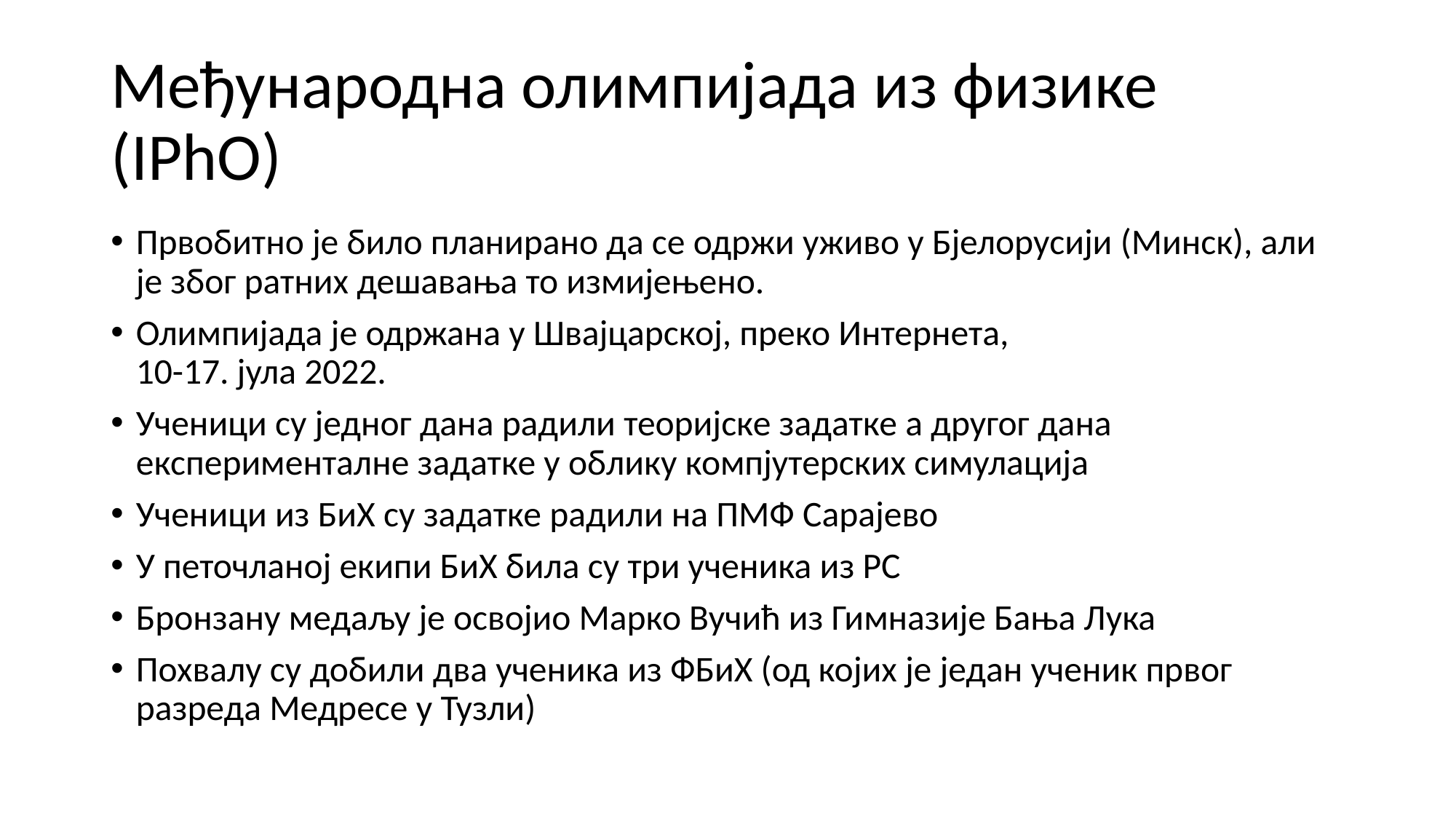

# Међународна олимпијада из физике (IPhO)
Првобитно је било планирано да се одржи уживо у Бјелорусији (Минск), али је због ратних дешавања то измијењено.
Олимпијада је одржана у Швајцарској, преко Интернета,
10-17. јула 2022.
Ученици су једног дана радили теоријске задатке а другог дана експерименталне задатке у облику компјутерских симулација
Ученици из БиХ су задатке радили на ПМФ Сарајево
У петочланој екипи БиХ била су три ученика из РС
Бронзану медаљу је освојио Марко Вучић из Гимназије Бања Лука
Похвалу су добили два ученика из ФБиХ (од којих је један ученик првог разреда Медресе у Тузли)